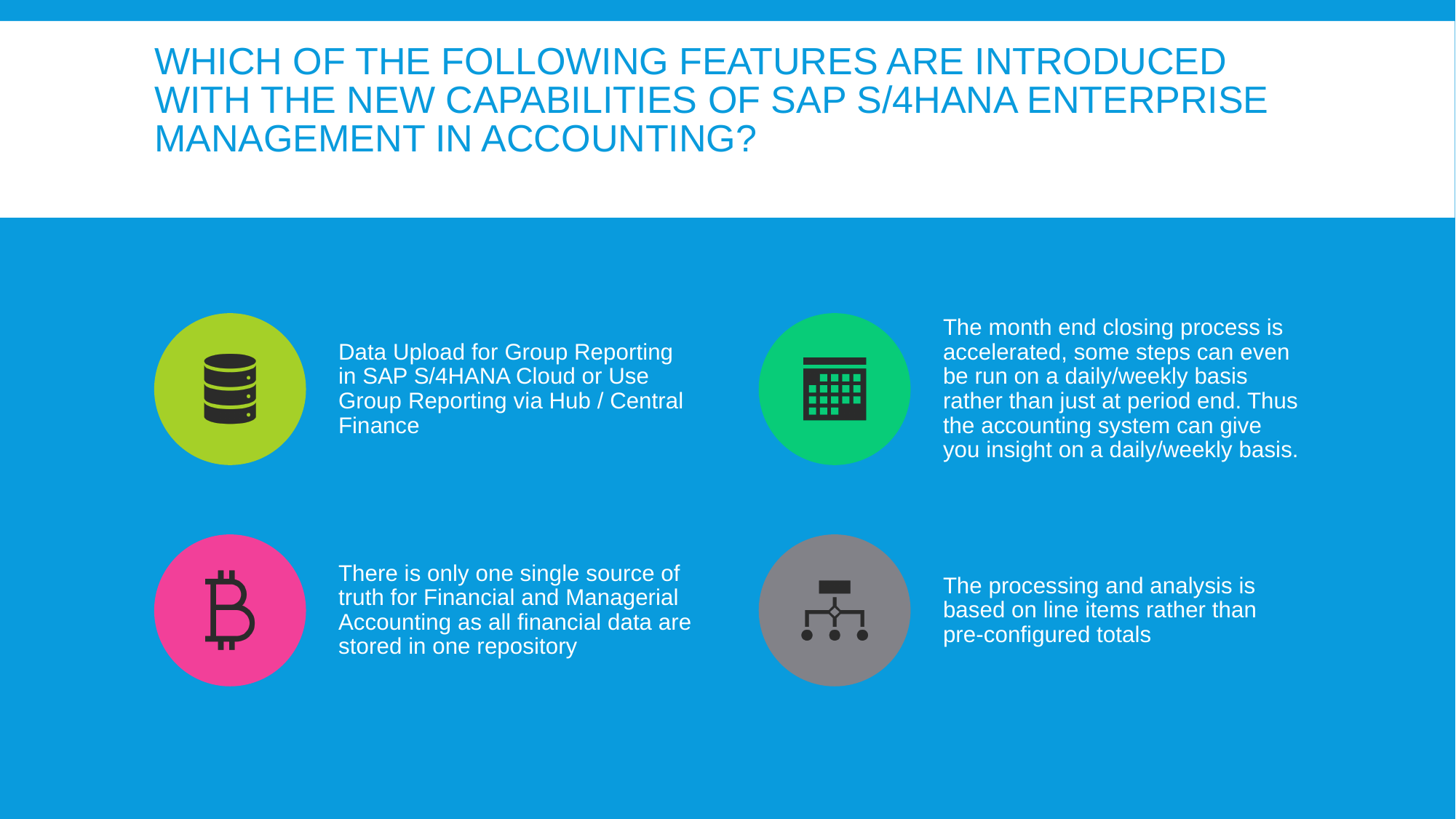

# Which of the following features are introduced with the new capabilities of SAP S/4HANA Enterprise Management in accounting?
Data Upload for Group Reporting in SAP S/4HANA Cloud or Use Group Reporting via Hub / Central Finance
The month end closing process is accelerated, some steps can even be run on a daily/weekly basis rather than just at period end. Thus the accounting system can give you insight on a daily/weekly basis.
There is only one single source of truth for Financial and Managerial Accounting as all financial data are stored in one repository
The processing and analysis is based on line items rather than pre-configured totals